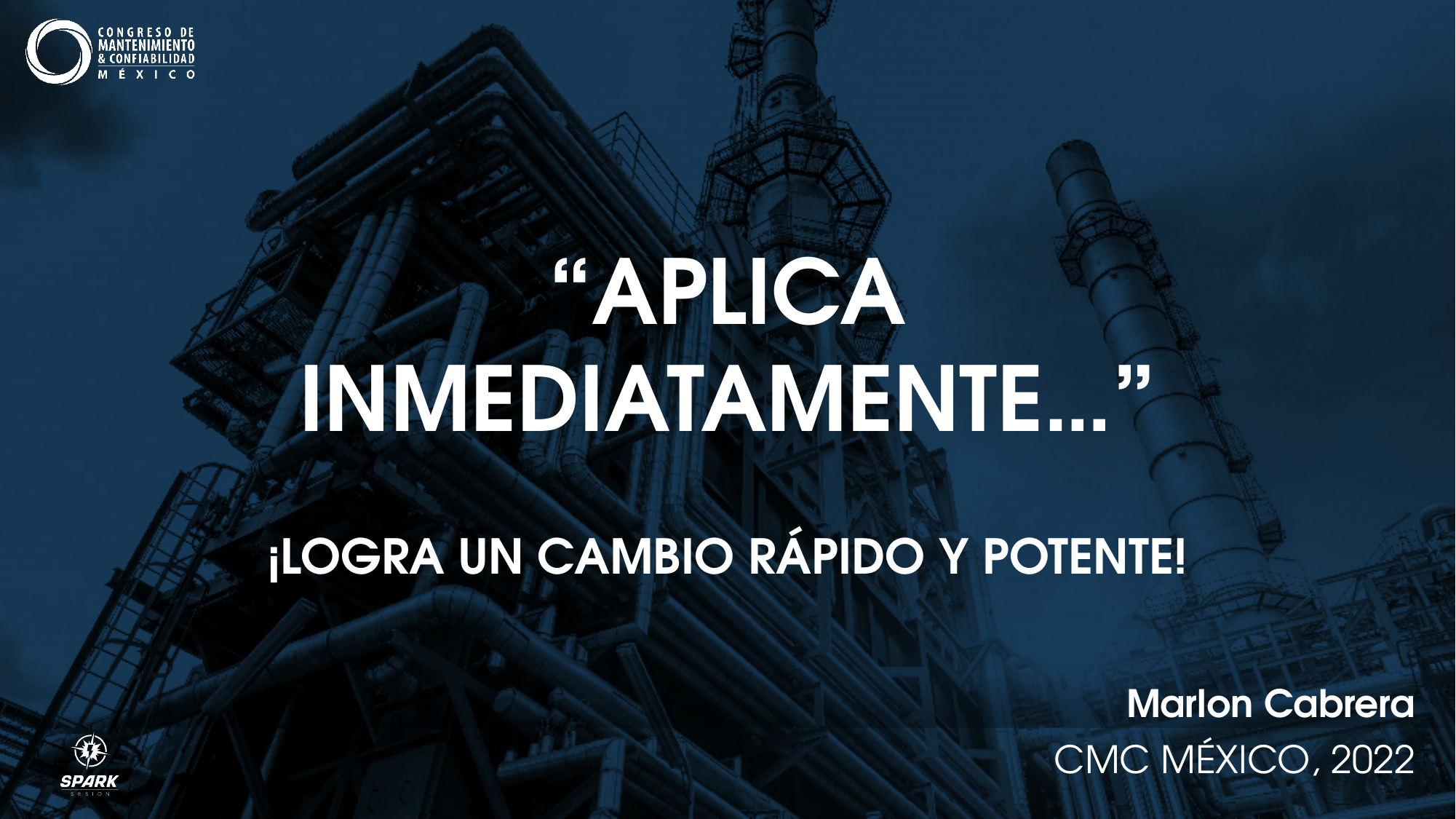

“APLICA INMEDIATAMENTE…”
¡LOGRA UN CAMBIO RÁPIDO Y POTENTE!
Marlon Cabrera
CMC MÉXICO, 2022